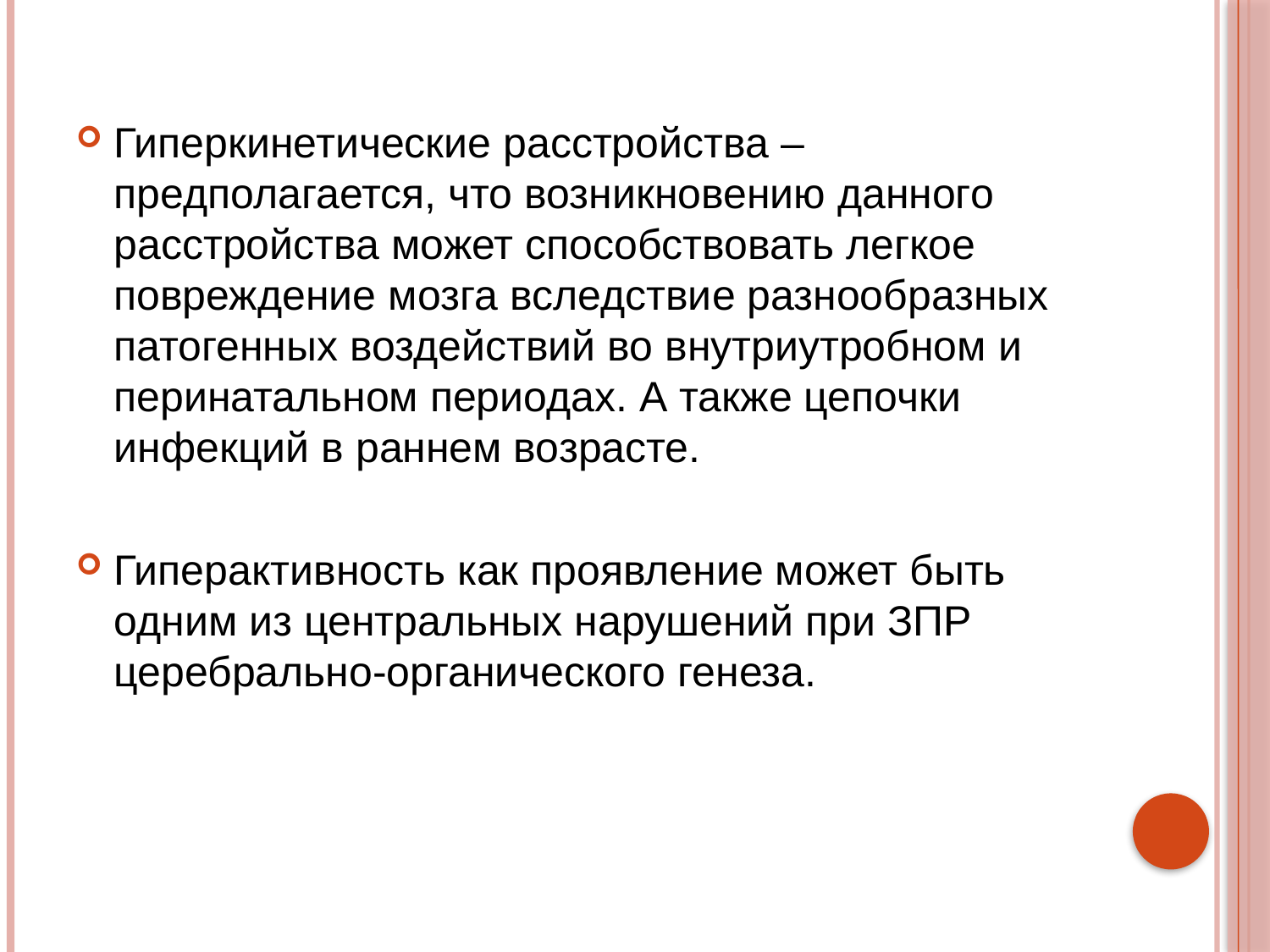

Гиперкинетические расстройства – предполагается, что возникновению данного расстройства может способствовать легкое повреждение мозга вследствие разнообразных патогенных воздействий во внутриутробном и перинатальном периодах. А также цепочки инфекций в раннем возрасте.

Гиперактивность как проявление может быть одним из центральных нарушений при ЗПР церебрально-органического генеза.